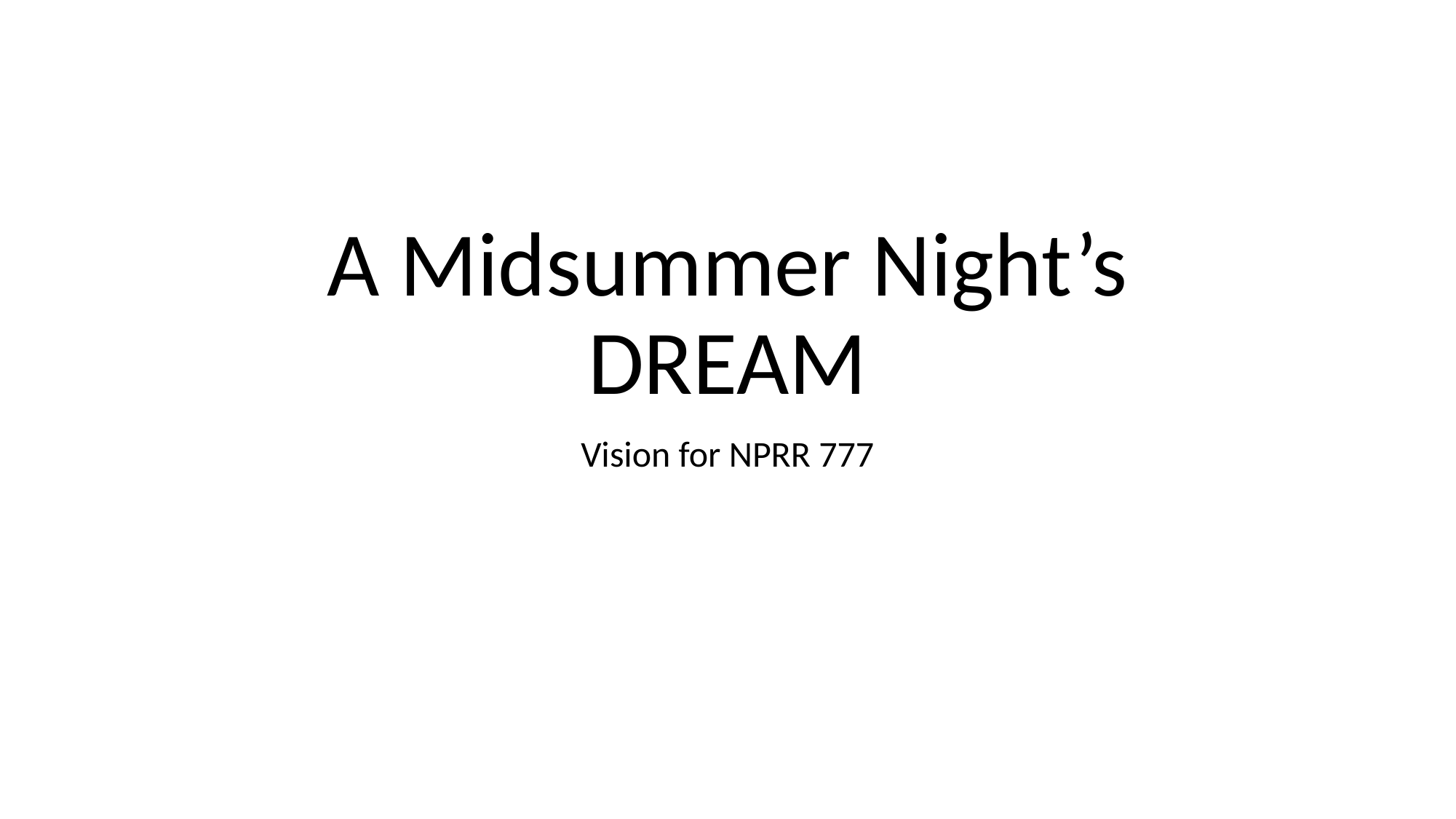

# A Midsummer Night’s DREAM
Vision for NPRR 777